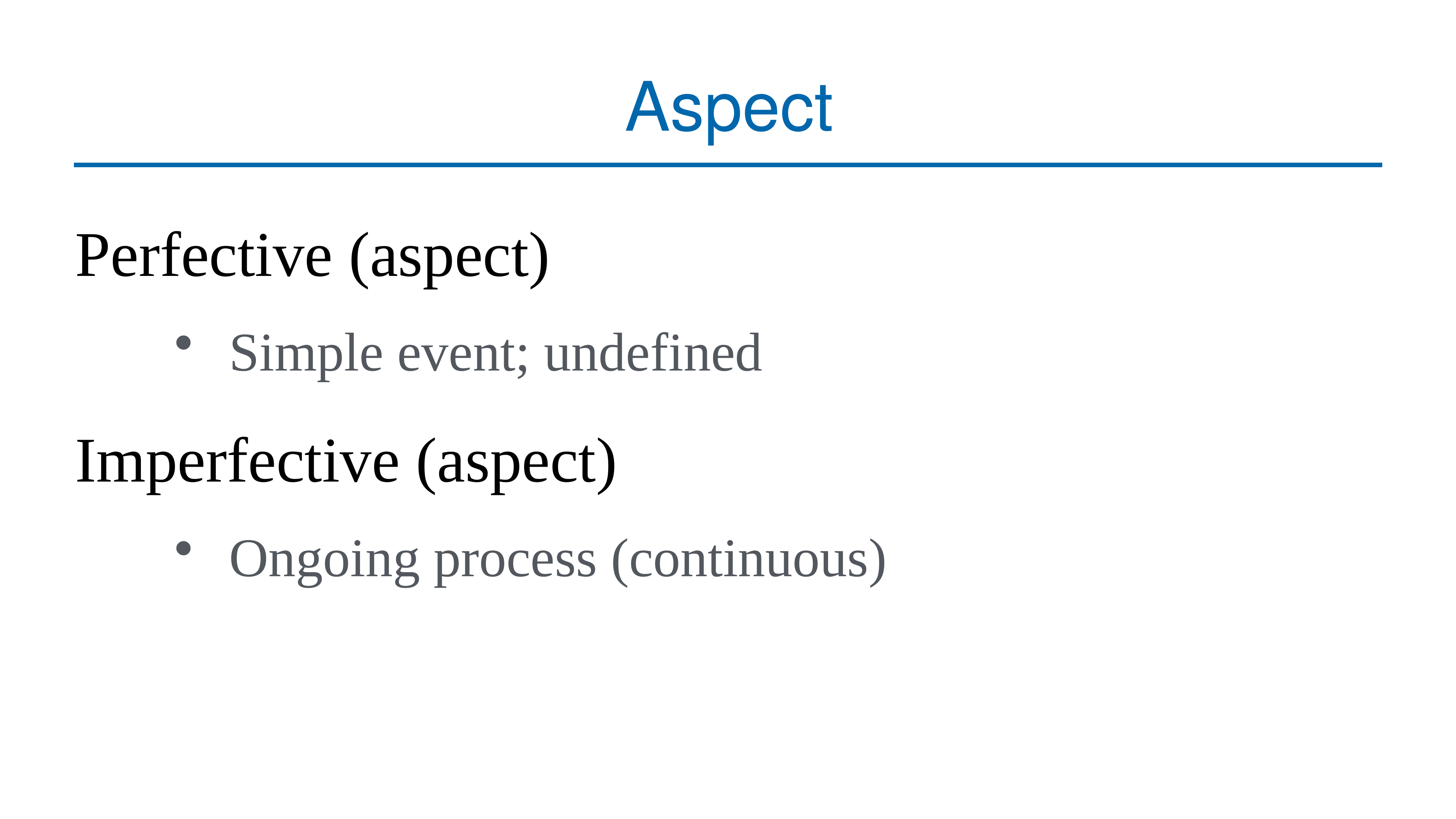

# Aspect
Perfective (aspect)
Simple event; undefined
Imperfective (aspect)
Ongoing process (continuous)